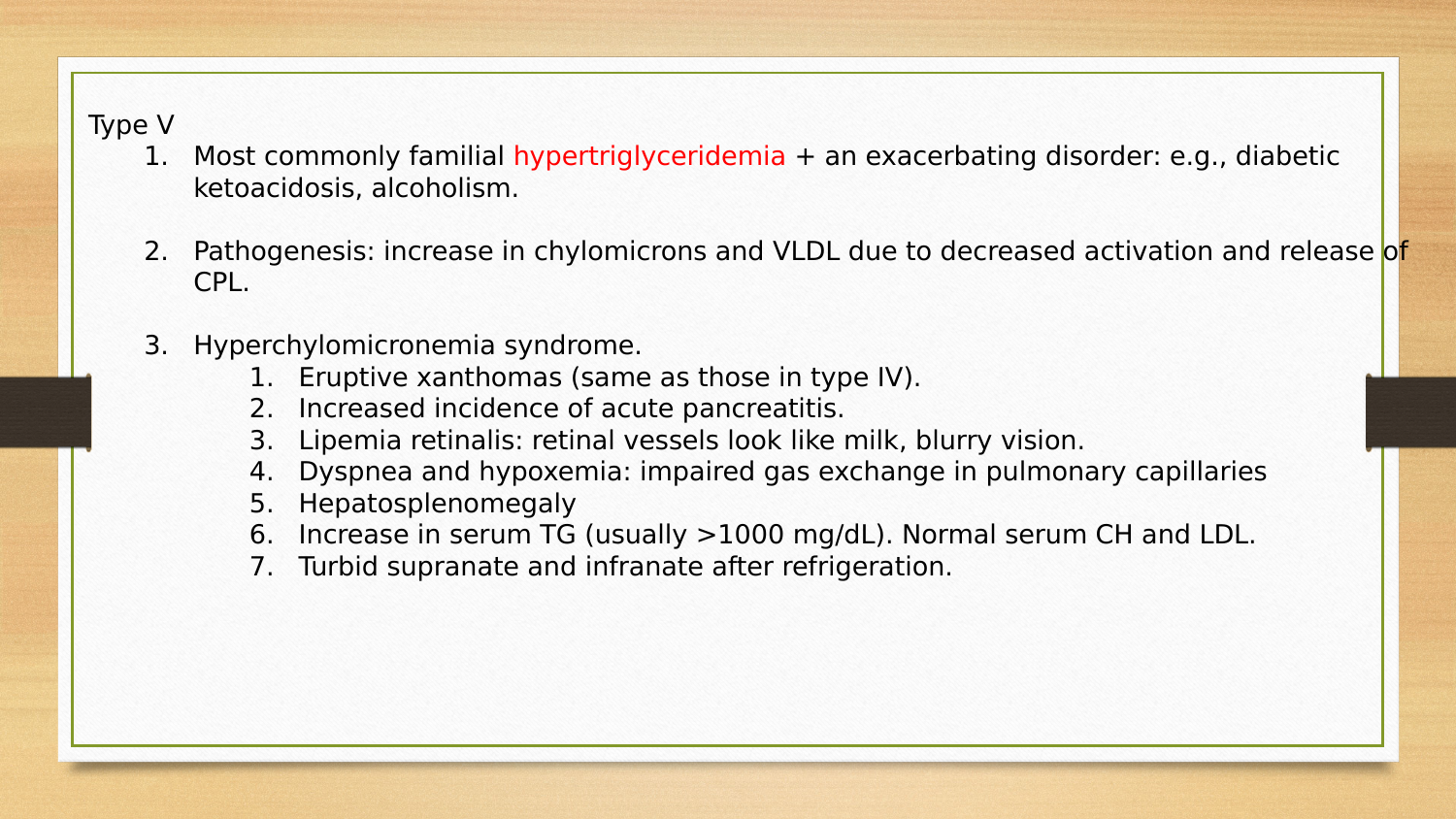

Type V
Most commonly familial hypertriglyceridemia + an exacerbating disorder: e.g., diabetic ketoacidosis, alcoholism.

Pathogenesis: increase in chylomicrons and VLDL due to decreased activation and release of CPL.

Hyperchylomicronemia syndrome.
Eruptive xanthomas (same as those in type IV).
Increased incidence of acute pancreatitis.
Lipemia retinalis: retinal vessels look like milk, blurry vision.
Dyspnea and hypoxemia: impaired gas exchange in pulmonary capillaries
Hepatosplenomegaly
Increase in serum TG (usually >1000 mg/dL). Normal serum CH and LDL.
Turbid supranate and infranate after refrigeration.